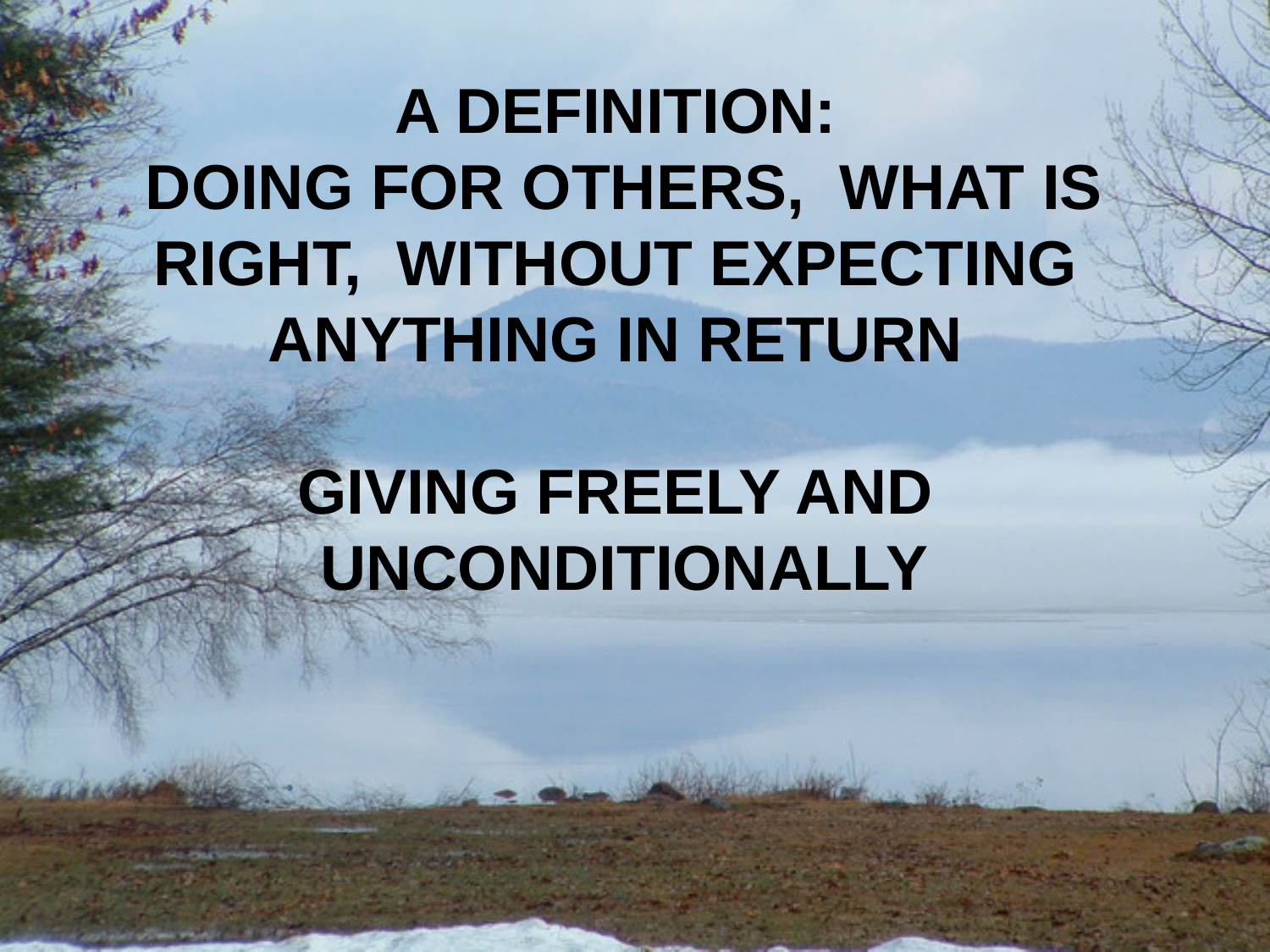

# A Definition: Doing for Others,  What is Right,  without expecting  anything in return Giving freely and unconditionally